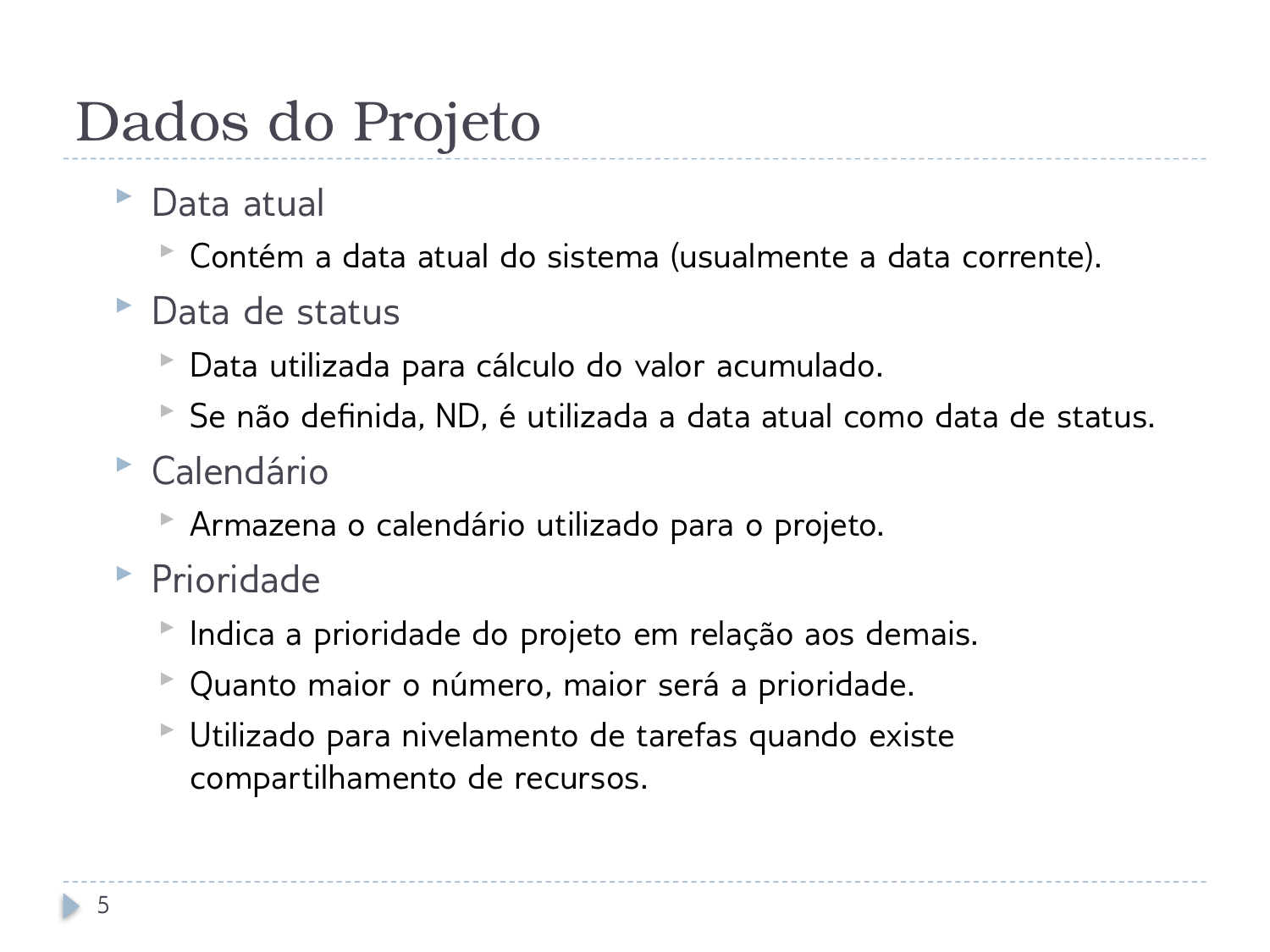

# Dados do Projeto
Data atual
Contém a data atual do sistema (usualmente a data corrente).
Data de status
Data utilizada para cálculo do valor acumulado.
Se não definida, ND, é utilizada a data atual como data de status.
Calendário
Armazena o calendário utilizado para o projeto.
Prioridade
Indica a prioridade do projeto em relação aos demais.
Quanto maior o número, maior será a prioridade.
Utilizado para nivelamento de tarefas quando existe compartilhamento de recursos.

5